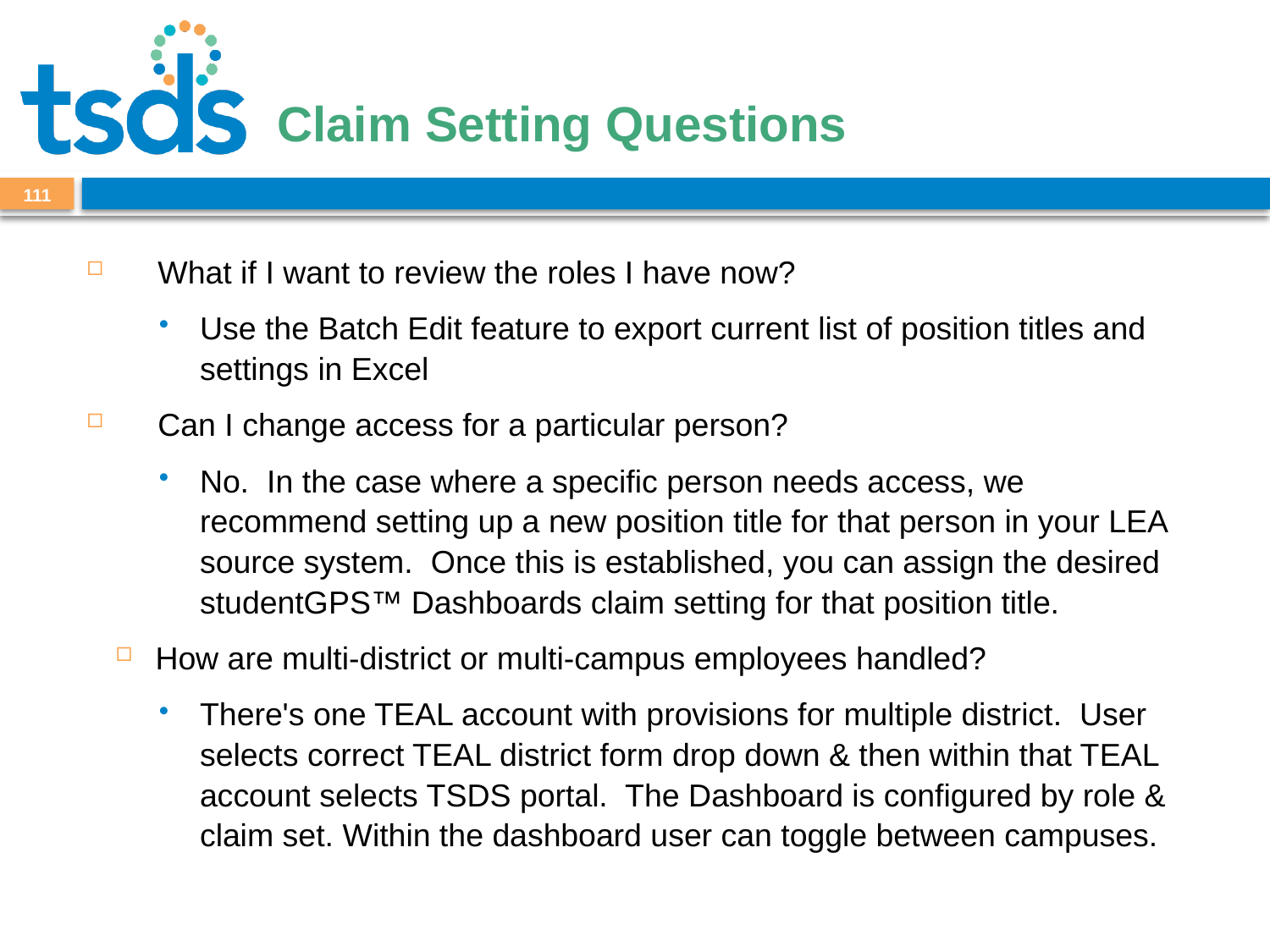

# Claim Setting Questions
111
What if I want to review the roles I have now?
Use the Batch Edit feature to export current list of position titles and settings in Excel
Can I change access for a particular person?
No.  In the case where a specific person needs access, we recommend setting up a new position title for that person in your LEA source system.  Once this is established, you can assign the desired studentGPS™ Dashboards claim setting for that position title.
How are multi-district or multi-campus employees handled?
There's one TEAL account with provisions for multiple district.  User selects correct TEAL district form drop down & then within that TEAL account selects TSDS portal.  The Dashboard is configured by role & claim set. Within the dashboard user can toggle between campuses.